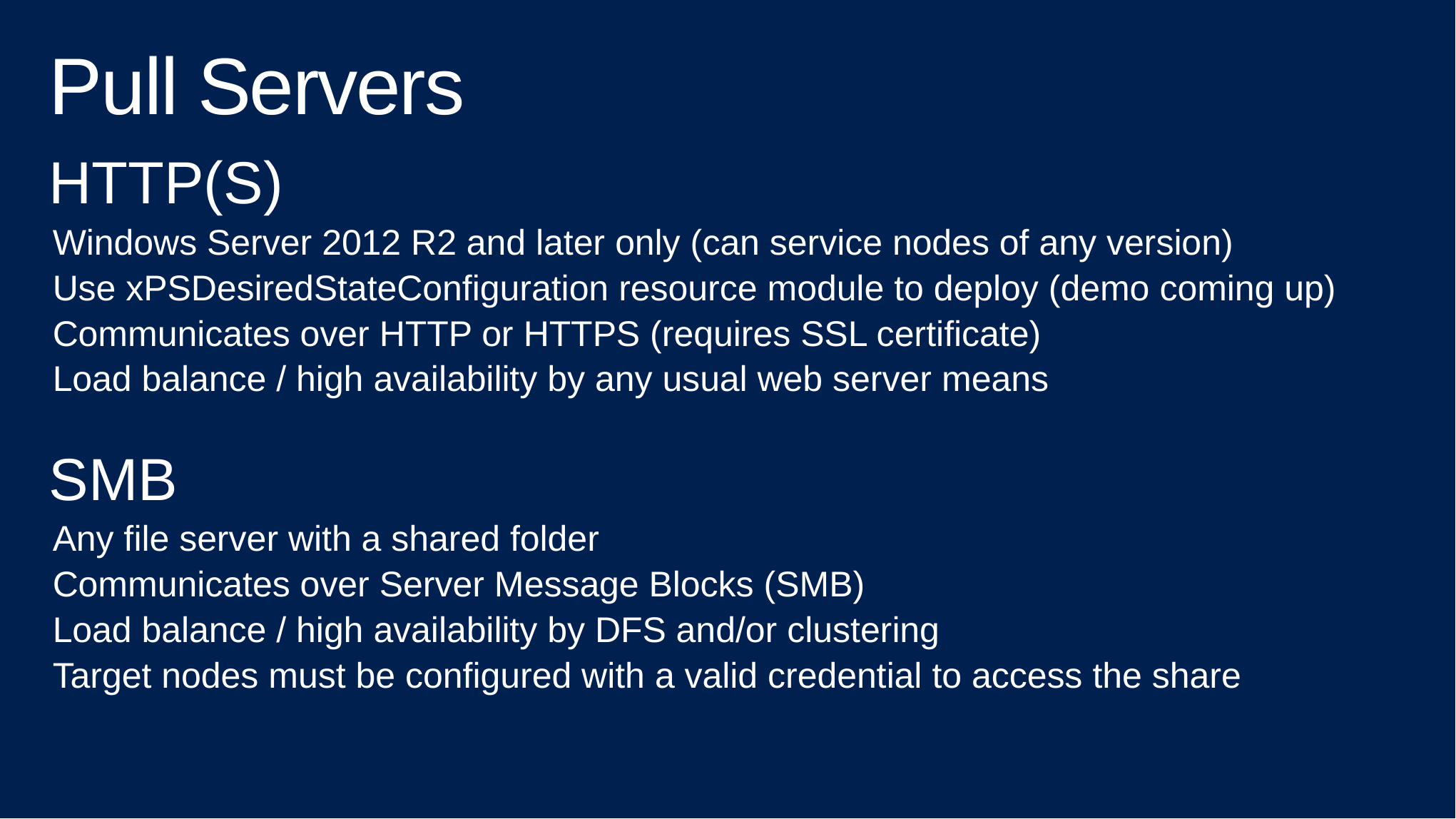

# Pull Servers
HTTP(S)
Windows Server 2012 R2 and later only (can service nodes of any version)
Use xPSDesiredStateConfiguration resource module to deploy (demo coming up)
Communicates over HTTP or HTTPS (requires SSL certificate)
Load balance / high availability by any usual web server means

SMB
Any file server with a shared folder
Communicates over Server Message Blocks (SMB)
Load balance / high availability by DFS and/or clustering
Target nodes must be configured with a valid credential to access the share